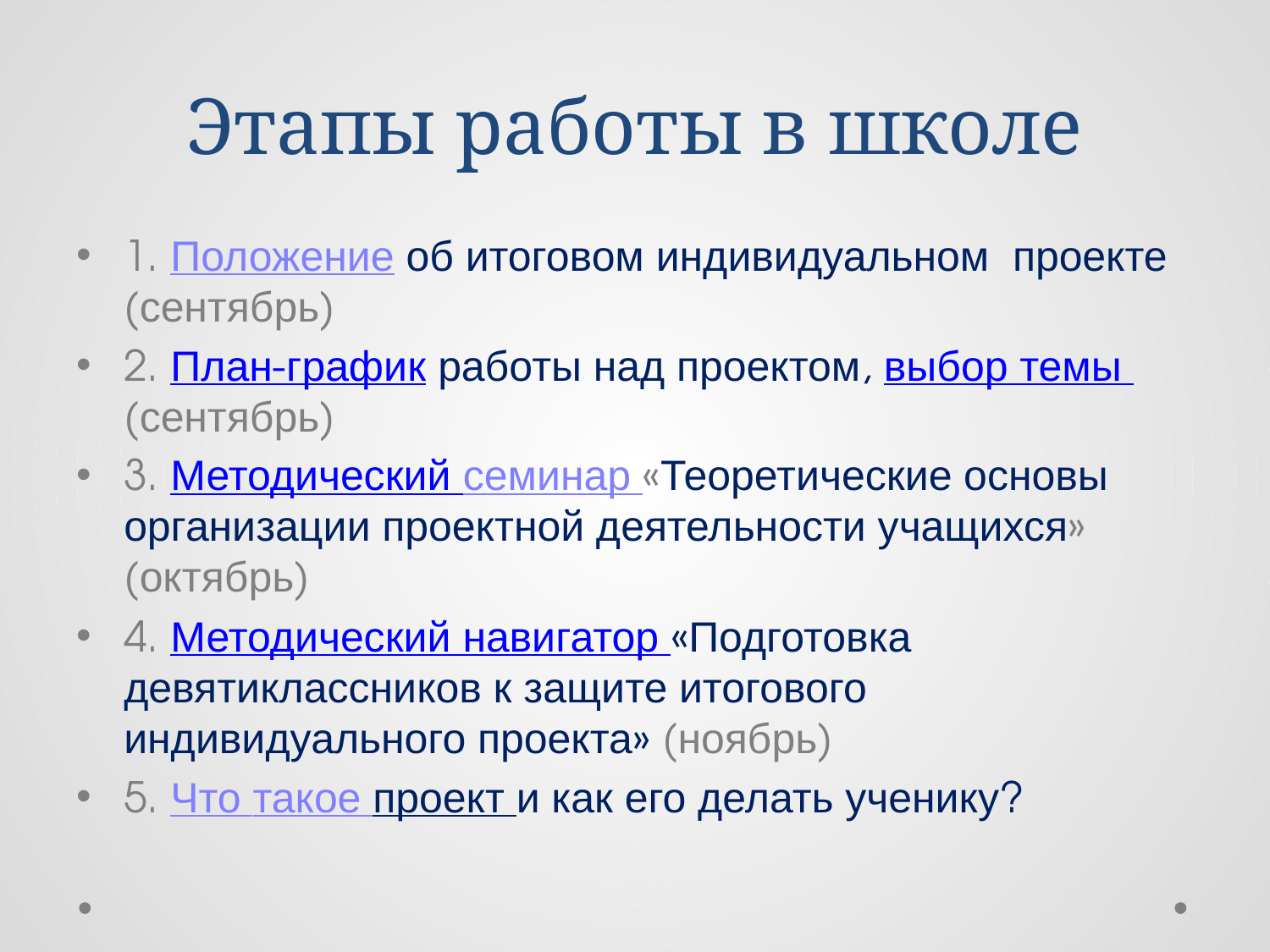

# Этапы работы в школе
1. Положение об итоговом индивидуальном  проекте (сентябрь)
2. План-график работы над проектом, выбор темы (сентябрь)
3. Методический семинар «Теоретические основы организации проектной деятельности учащихся» (октябрь)
4. Методический навигатор «Подготовка девятиклассников к защите итогового индивидуального проекта» (ноябрь)
5. Что такое проект и как его делать ученику?